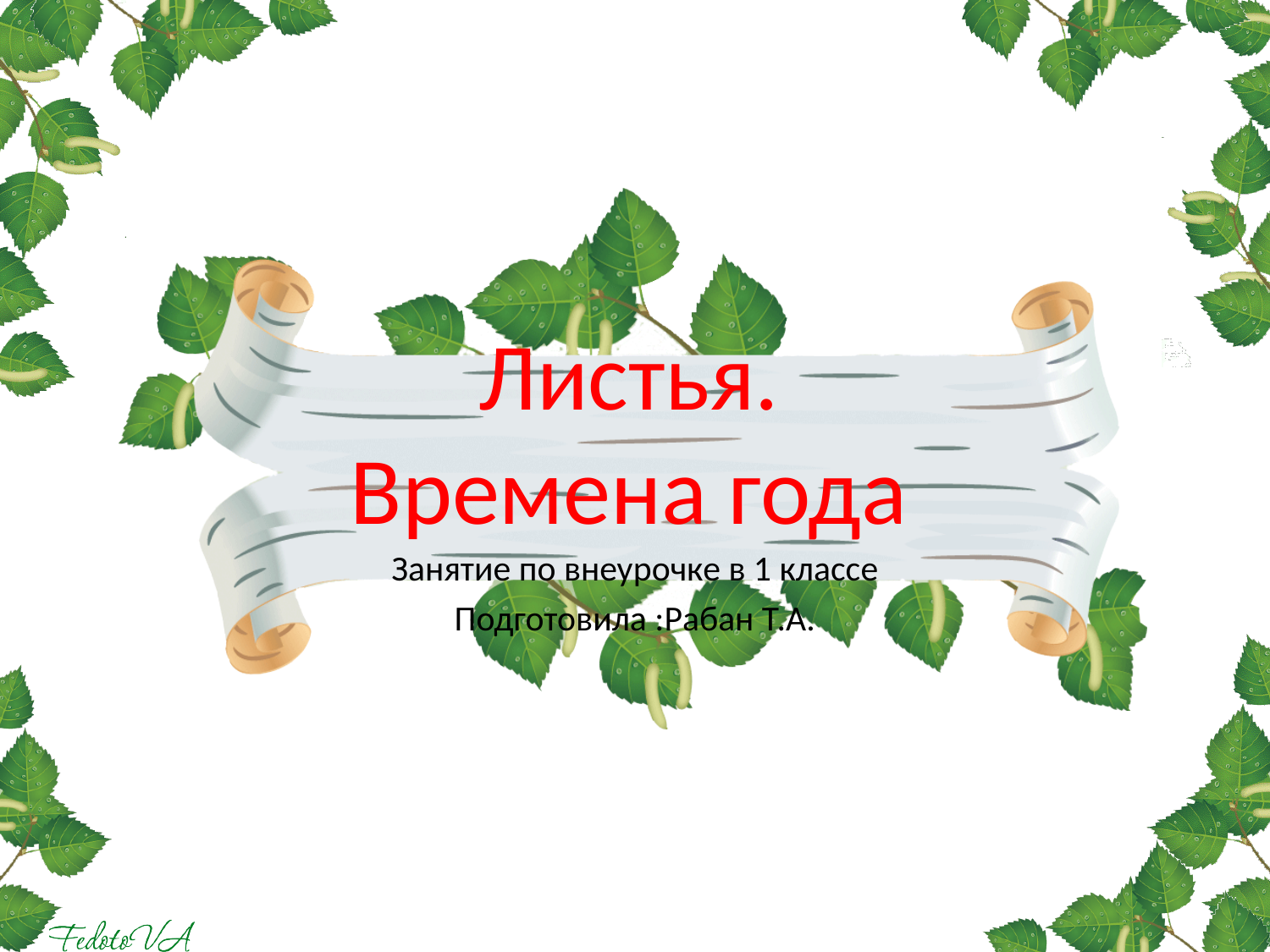

# Листья. Времена года
Занятие по внеурочке в 1 классе
Подготовила :Рабан Т.А.